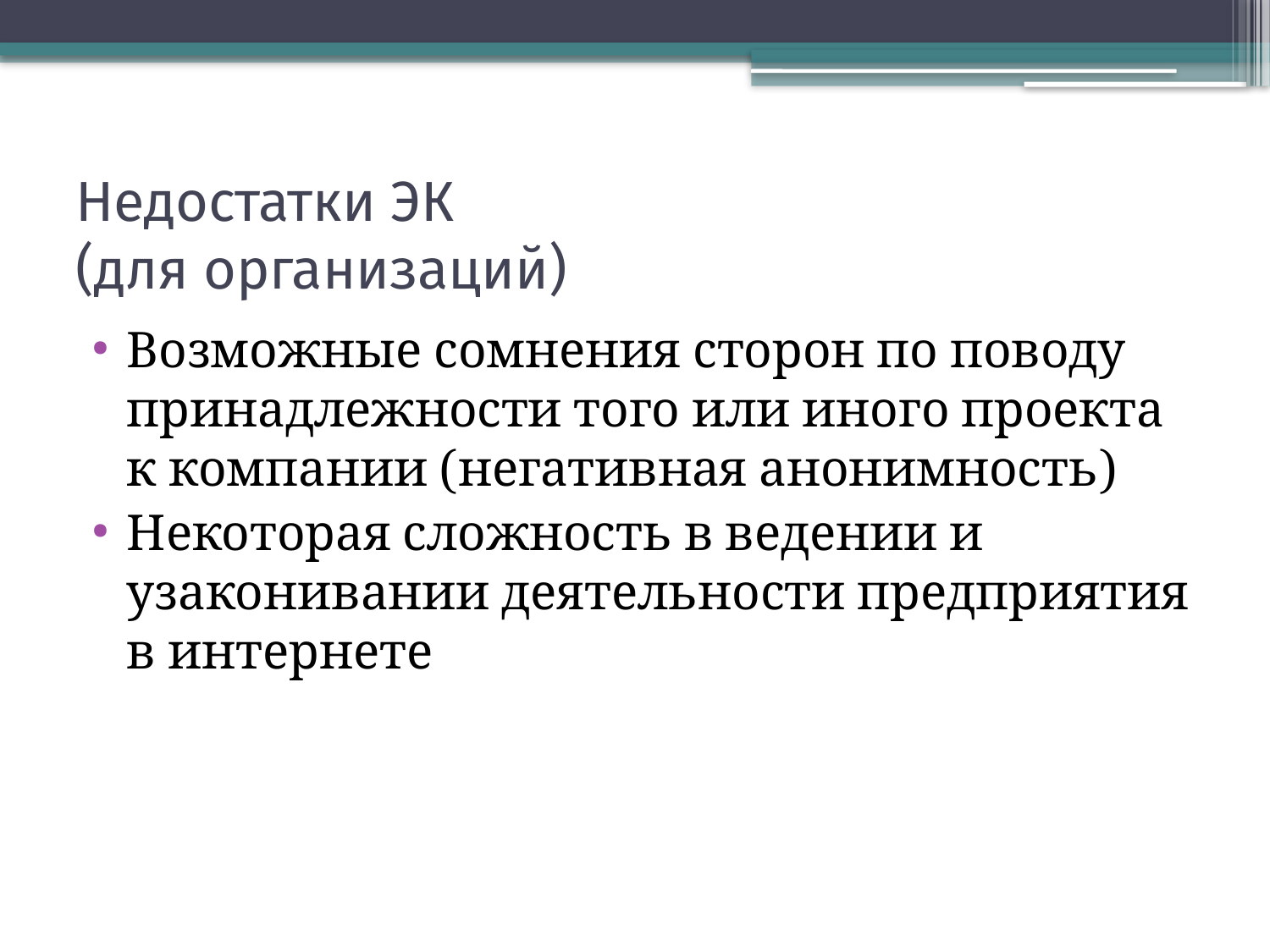

# Недостатки ЭК (для организаций)
Возможные сомнения сторон по поводу принадлежности того или иного проекта к компании (негативная анонимность)
Некоторая сложность в ведении и узаконивании деятельности предприятия в интернете